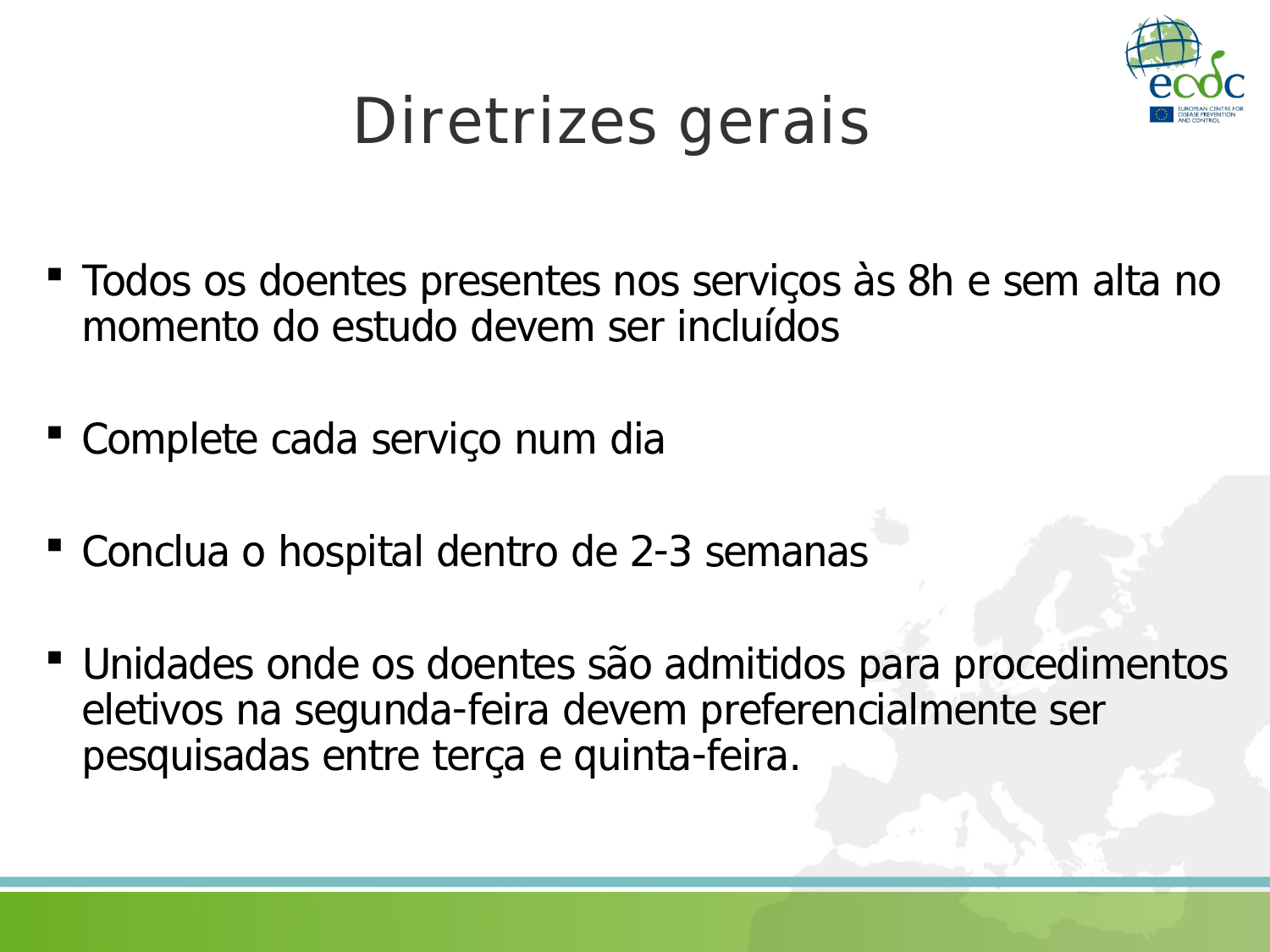

# Diretrizes gerais

Todos os doentes presentes nos serviços às 8h e sem alta no momento do estudo devem ser incluídos

Complete cada serviço num dia

Conclua o hospital dentro de 2-3 semanas

Unidades onde os doentes são admitidos para procedimentos eletivos na segunda-feira devem preferencialmente ser pesquisadas ​​entre terça e quinta-feira.